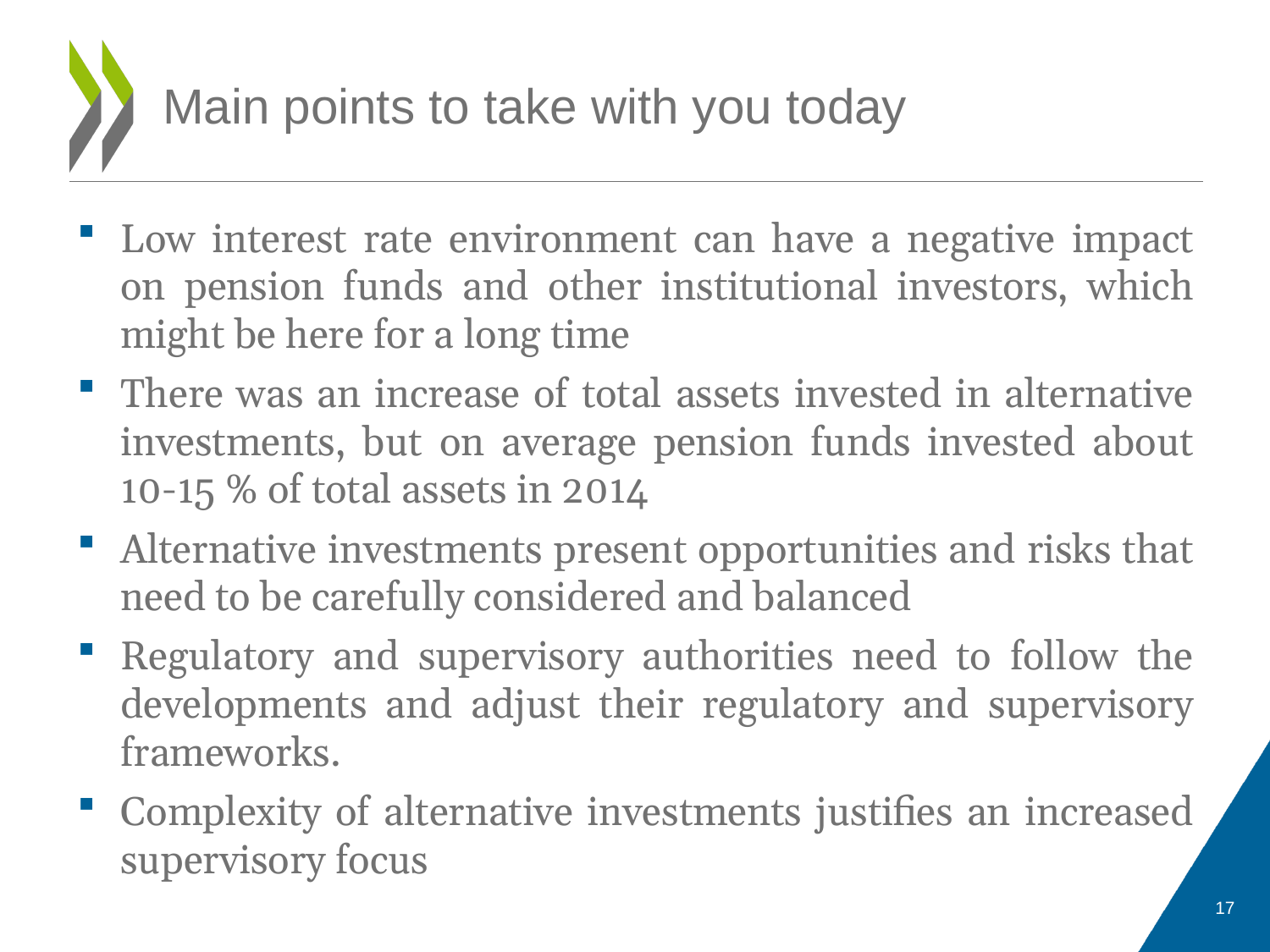

# Main points to take with you today
Low interest rate environment can have a negative impact on pension funds and other institutional investors, which might be here for a long time
There was an increase of total assets invested in alternative investments, but on average pension funds invested about 10-15 % of total assets in 2014
Alternative investments present opportunities and risks that need to be carefully considered and balanced
Regulatory and supervisory authorities need to follow the developments and adjust their regulatory and supervisory frameworks.
Complexity of alternative investments justifies an increased supervisory focus

17